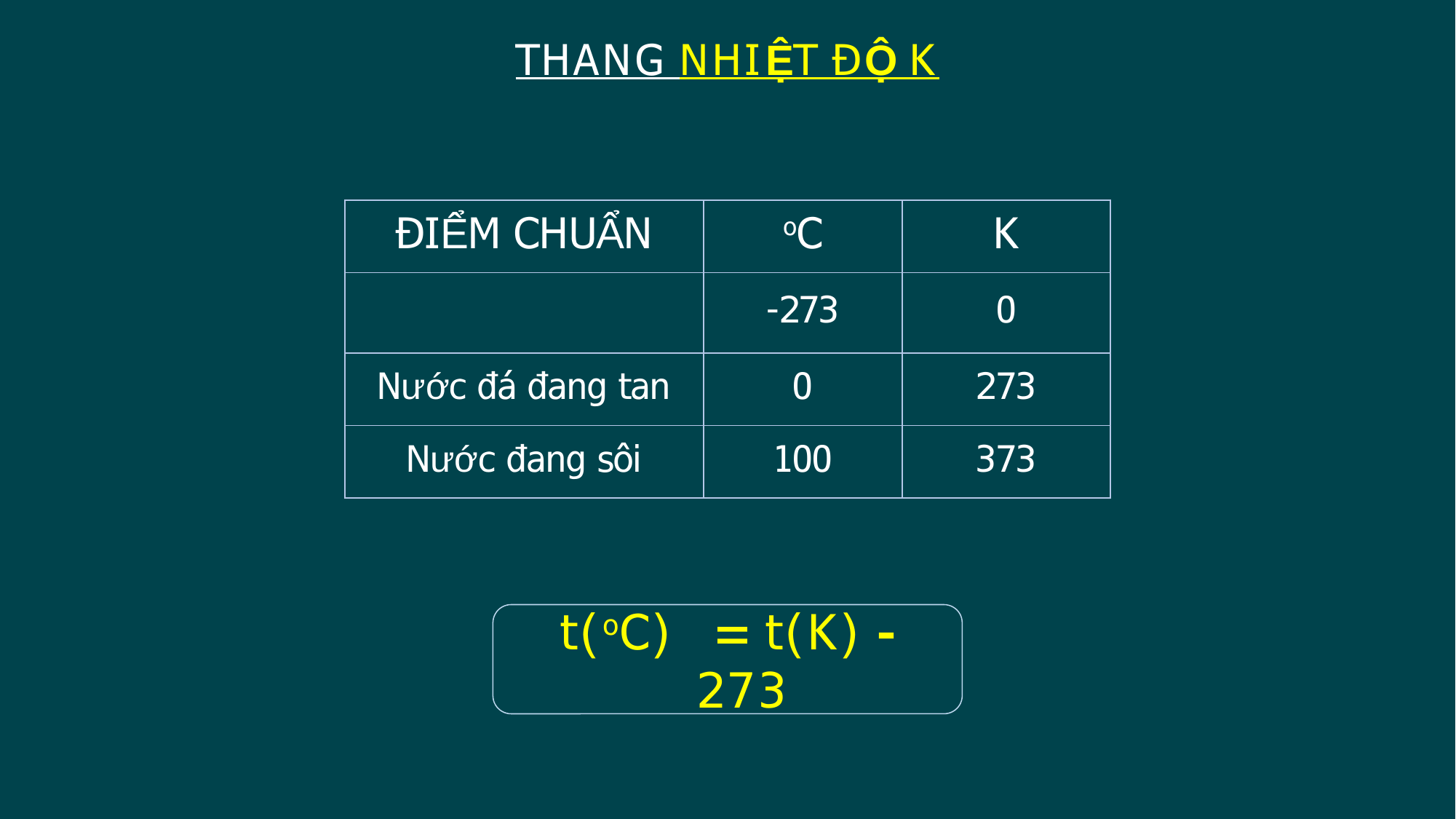

THANG NHIỆT ĐỘ K
| ĐIỂM CHUẨN | oC | K |
| --- | --- | --- |
|  | -273 | 0 |
| Nước đá đang tan | 0 | 273 |
| Nước đang sôi | 100 | 373 |
t(oC)  = t(K) − 273